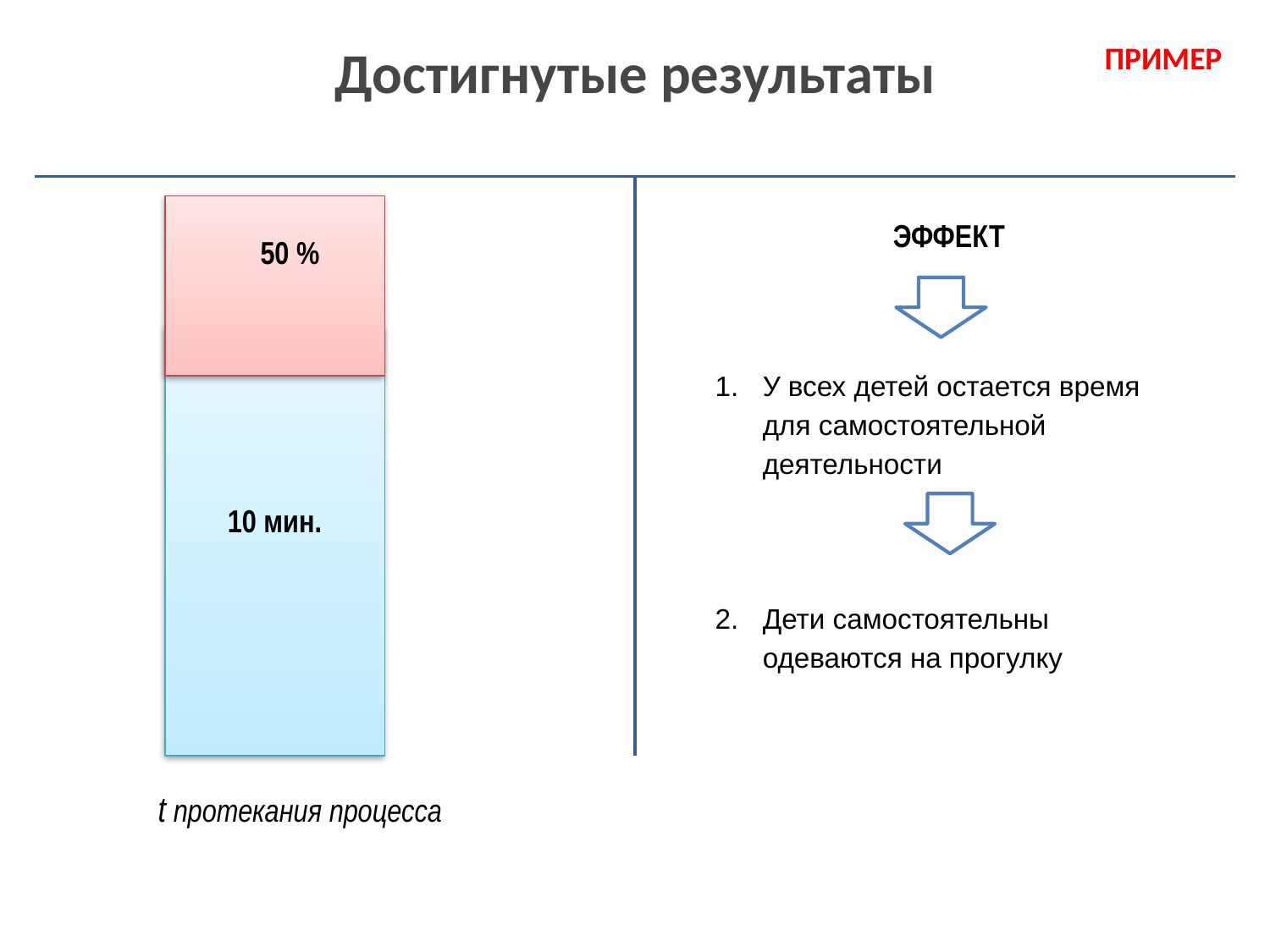

# Достигнутые результаты
ПРИМЕР

ЭФФЕКТ

У всех детей остается время для самостоятельной деятельности

Дети самостоятельны  одеваются на прогулку
50 %

10 мин.
t протекания процесса